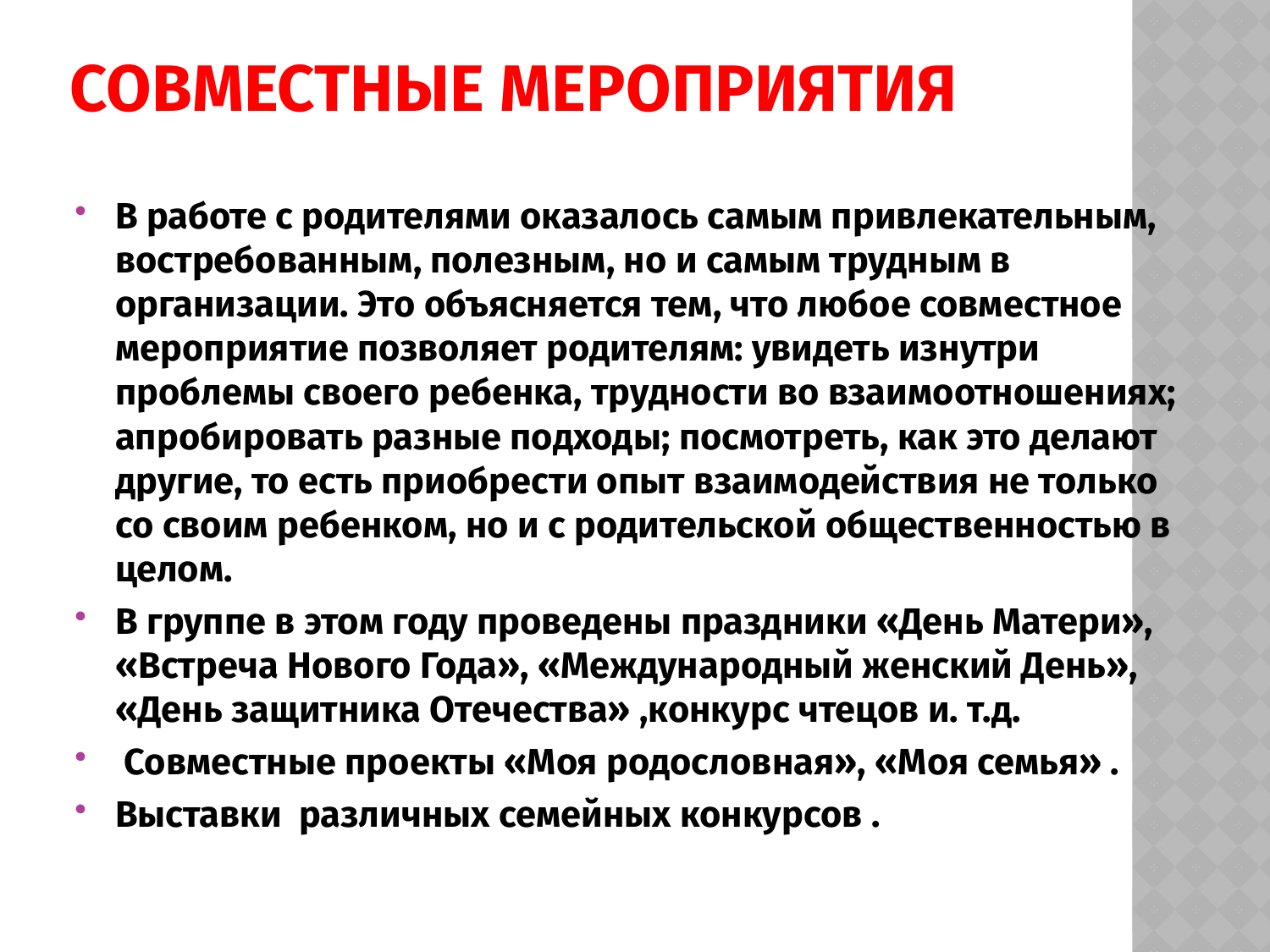

# Совместные мероприятия
В работе с родителями оказалось самым привлекательным, востребованным, полезным, но и самым трудным в организации. Это объясняется тем, что любое совместное мероприятие позволяет родителям: увидеть изнутри проблемы своего ребенка, трудности во взаимоотношениях; апробировать разные подходы; посмотреть, как это делают другие, то есть приобрести опыт взаимодействия не только со своим ребенком, но и с родительской общественностью в целом.
В группе в этом году проведены праздники «День Матери», «Встреча Нового Года», «Международный женский День», «День защитника Отечества» ,конкурс чтецов и. т.д.
 Совместные проекты «Моя родословная», «Моя семья» .
Выставки  различных семейных конкурсов .